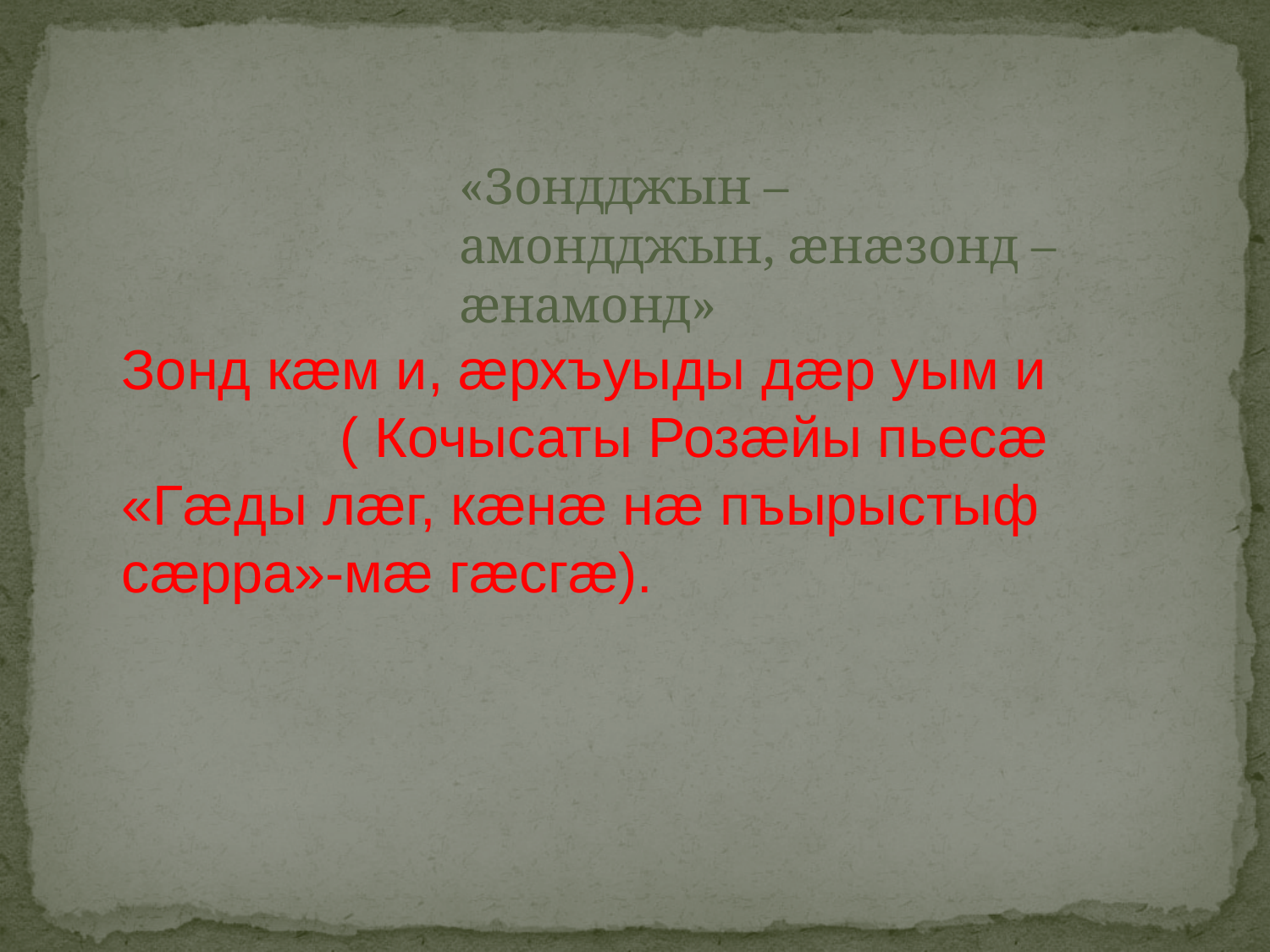

«Зондджын – амондджын, ӕнӕзонд – ӕнамонд»
Зонд кӕм и, ӕрхъуыды дӕр уым и                 ( Кочысаты Розӕйы пьесӕ «Гӕды лӕг, кӕнӕ нӕ пъырыстыф сӕрра»-мӕ гӕсгӕ).